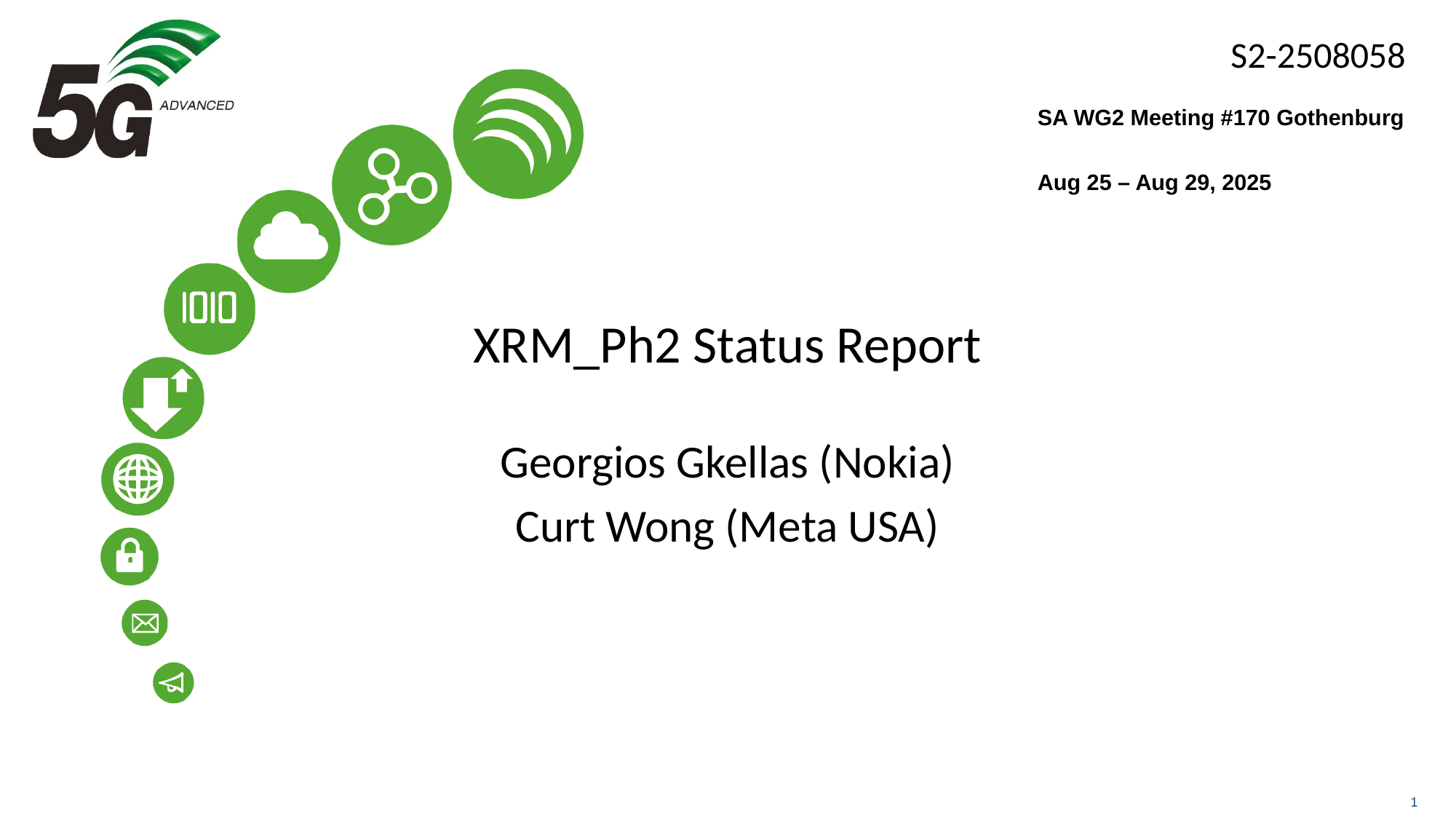

SA WG2 Meeting #170 Gothenburg
Aug 25 – Aug 29, 2025
# XRM_Ph2 Status Report
Georgios Gkellas (Nokia)
Curt Wong (Meta USA)